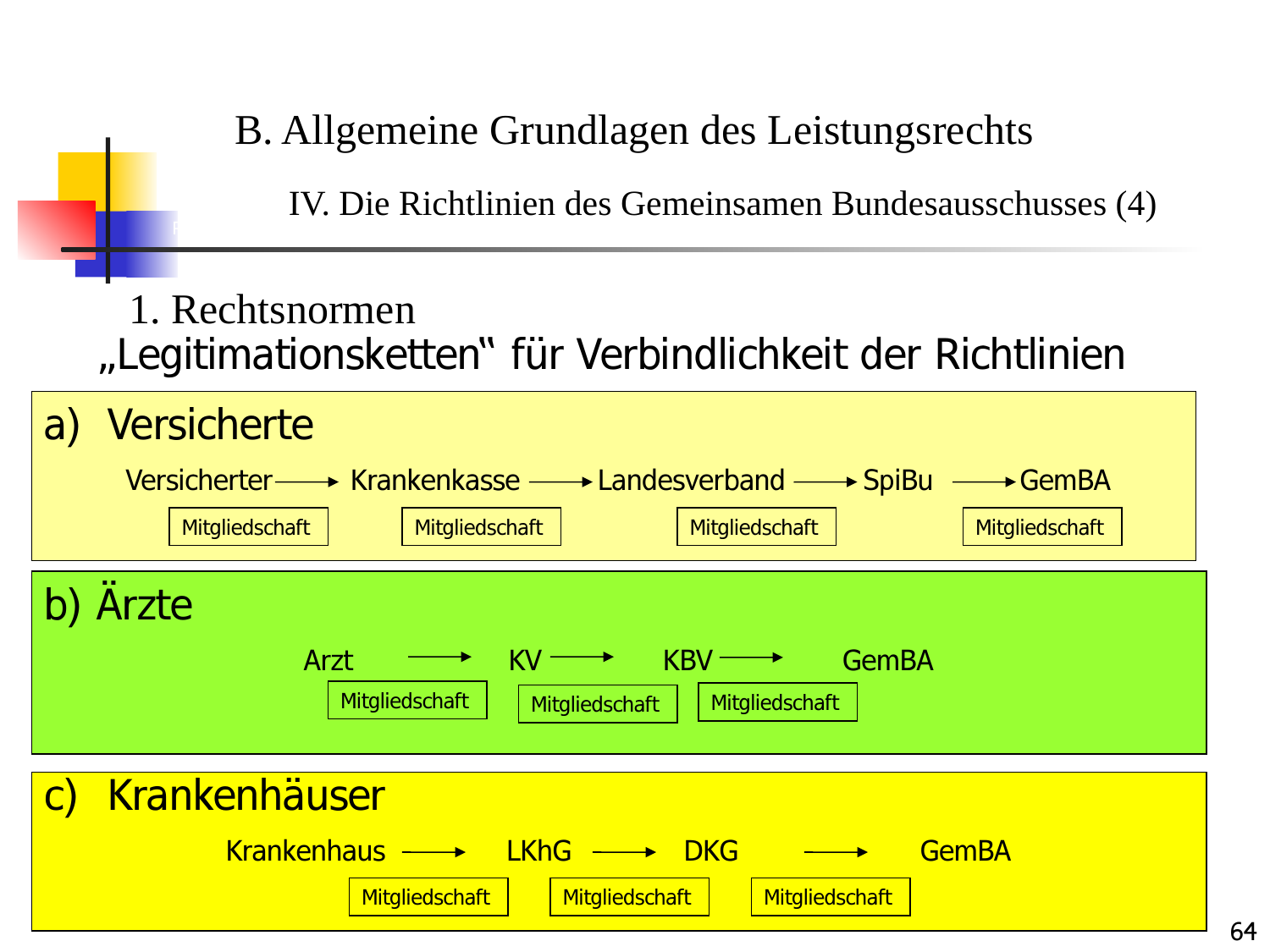

Richtlinien 4
B. Allgemeine Grundlagen des Leistungsrechts
	IV. Die Richtlinien des Gemeinsamen Bundesausschusses (4)
1. Rechtsnormen
„Legitimationsketten“ für Verbindlichkeit der Richtlinien

Versicherte
Versicherter         Krankenkasse         Landesverband         SpiBu          GemBA

Mitgliedschaft
Mitgliedschaft
Mitgliedschaft
Mitgliedschaft
b) Ärzte
Arzt                  KV              KBV               GemBA

Mitgliedschaft
Mitgliedschaft
Mitgliedschaft
Krankenhäuser
Krankenhaus              LKhG             DKG                     GemBA

Mitgliedschaft
Mitgliedschaft
Mitgliedschaft

Das  Leistungsrecht der gesetzlichen Kranken- und Pflegeversicherung; Sommersemester 2018
64